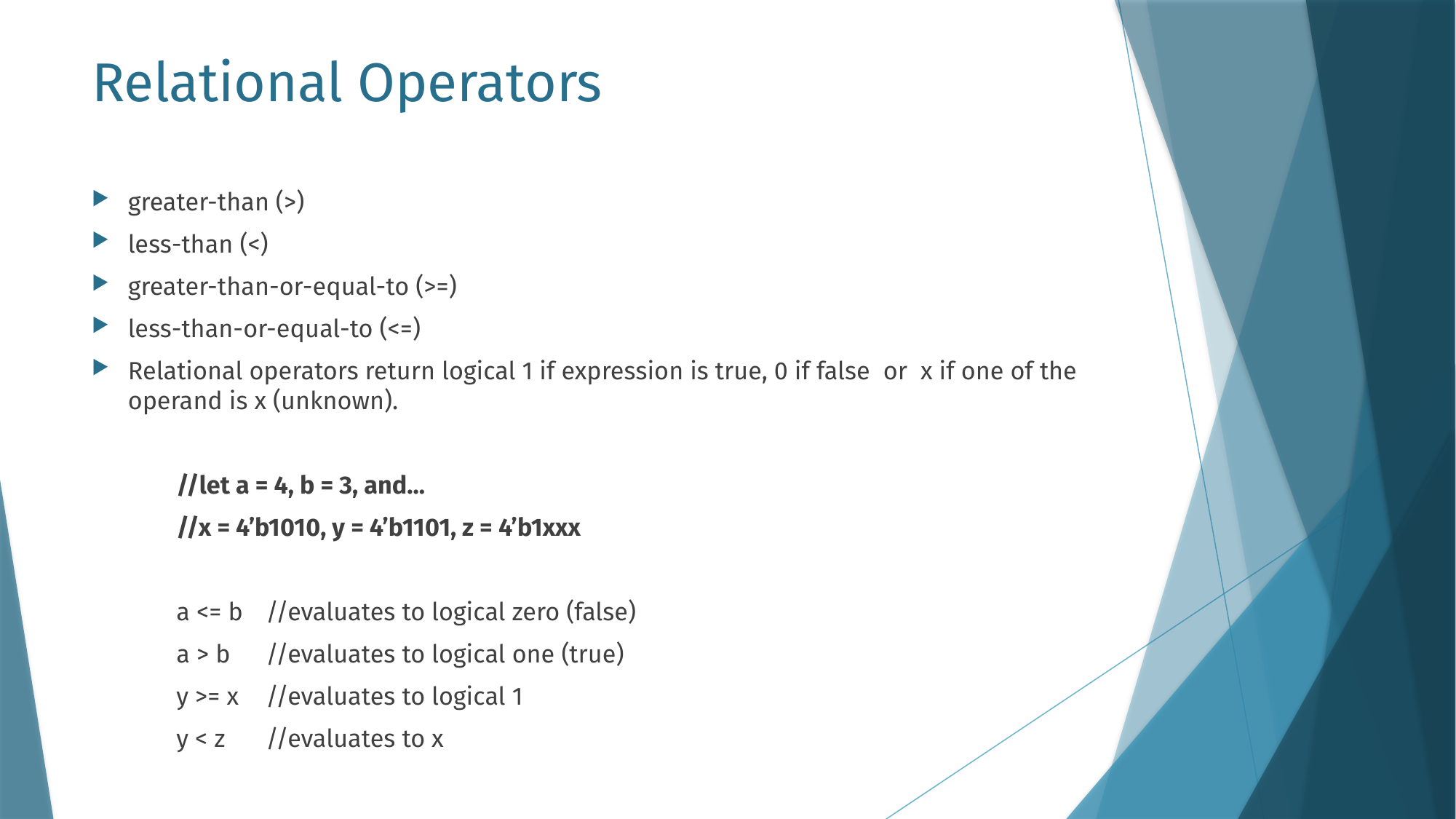

# Relational Operators
greater-than (>)
less-than (<)
greater-than-or-equal-to (>=)
less-than-or-equal-to (<=)
Relational operators return logical 1 if expression is true, 0 if false  or  x if one of the operand is x (unknown).

//let a = 4, b = 3, and...
//x = 4’b1010, y = 4’b1101, z = 4’b1xxx

a <= b 		//evaluates to logical zero (false)
a > b 		//evaluates to logical one (true)
y >= x 		//evaluates to logical 1
y < z 		//evaluates to x